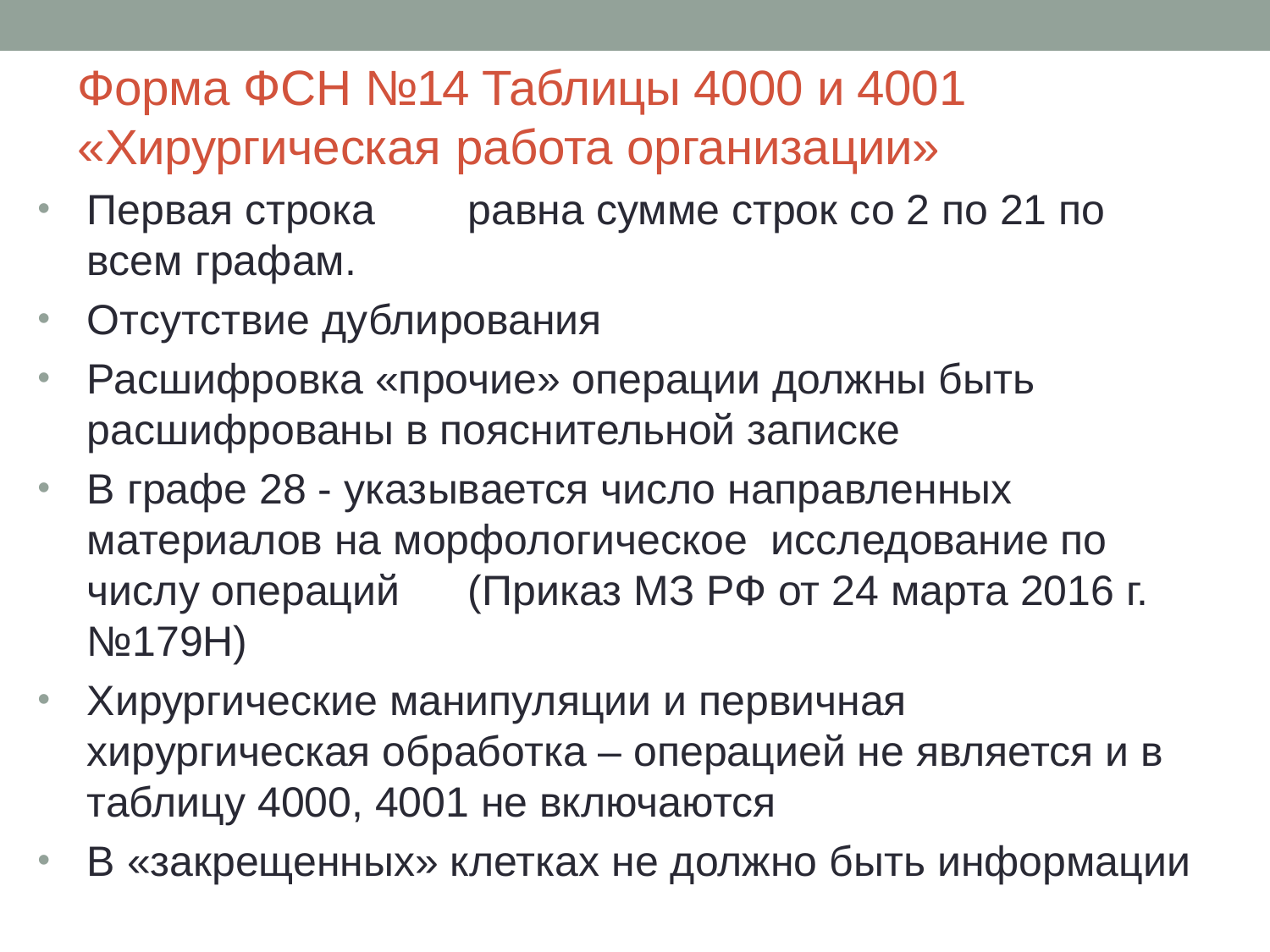

# Форма ФСН №14 Таблицы 4000 и 4001  «Хирургическая работа организации»
Первая строка	равна сумме строк со 2 по 21 по всем графам.
Отсутствие дублирования
Расшифровка «прочие» операции должны быть расшифрованы в пояснительной записке
В графе 28 - указывается число направленных материалов на морфологическое  исследование по числу операций	(Приказ МЗ РФ от 24 марта 2016 г. №179Н)
Хирургические манипуляции и первичная хирургическая обработка – операцией не является и в таблицу 4000, 4001 не включаются
В «закрещенных» клетках не должно быть информации